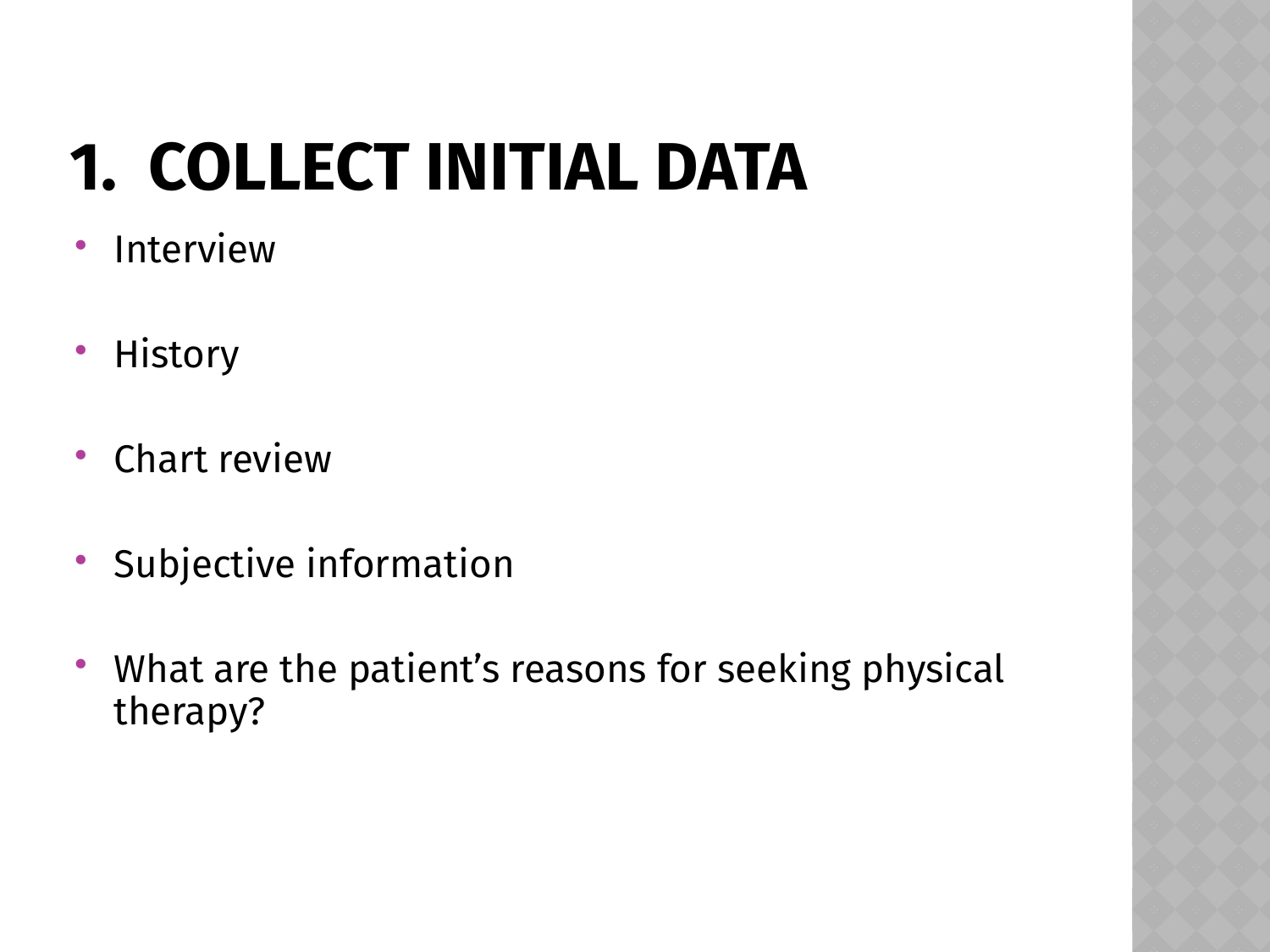

# 1.  Collect Initial Data
Interview

History

Chart review

Subjective information

What are the patient’s reasons for seeking physical therapy?